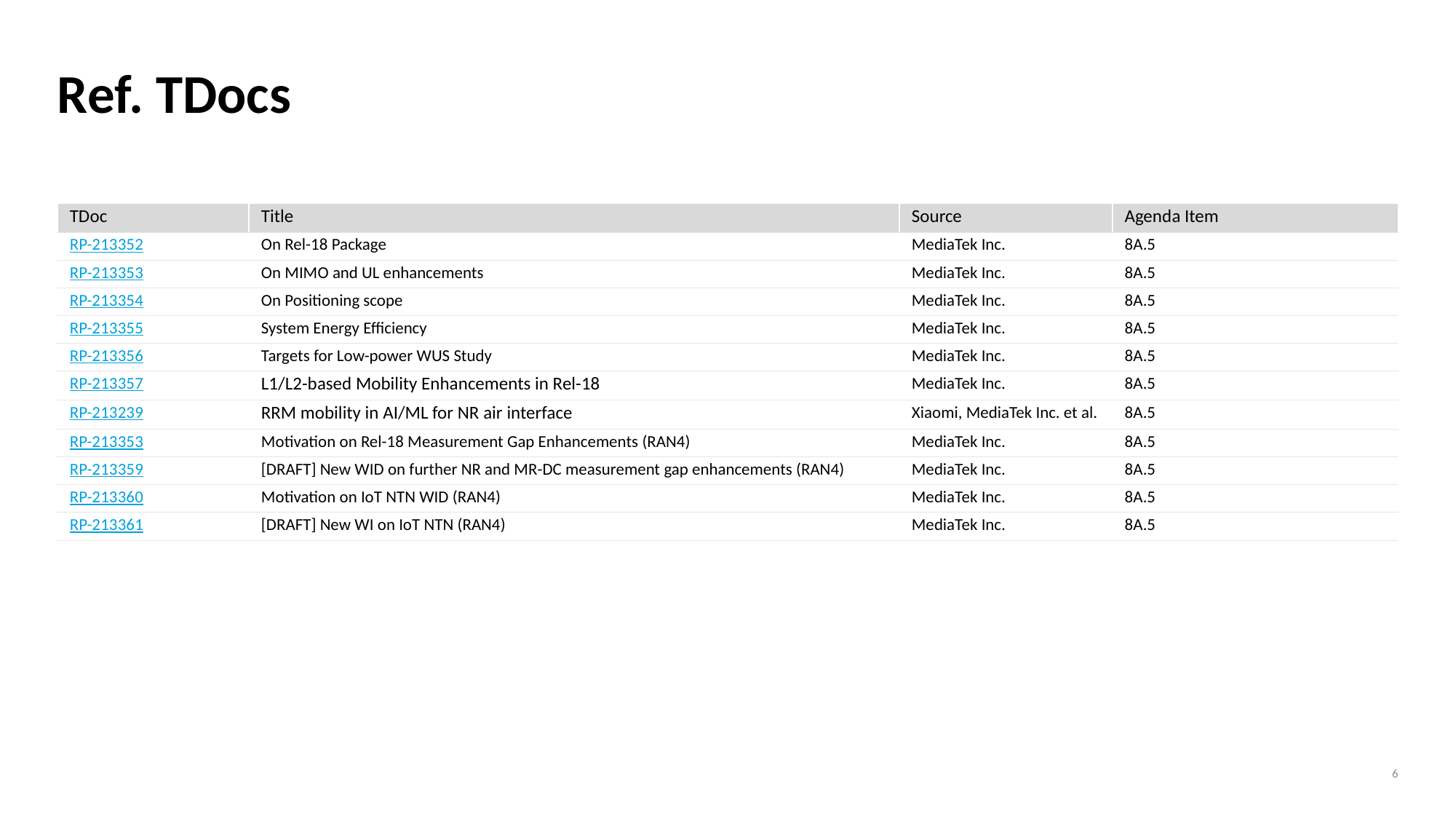

# Ref. TDocs
| TDoc | Title | Source | Agenda Item |
| --- | --- | --- | --- |
| RP-213352 | On Rel-18 Package | MediaTek Inc. | 8A.5 |
| RP-213353 | On MIMO and UL enhancements | MediaTek Inc. | 8A.5 |
| RP-213354 | On Positioning scope | MediaTek Inc. | 8A.5 |
| RP-213355 | System Energy Efficiency | MediaTek Inc. | 8A.5 |
| RP-213356 | Targets for Low-power WUS Study | MediaTek Inc. | 8A.5 |
| RP-213357 | L1/L2-based Mobility Enhancements in Rel-18 | MediaTek Inc. | 8A.5 |
| RP-213239 | RRM mobility in AI/ML for NR air interface | Xiaomi, MediaTek Inc. et al. | 8A.5 |
| RP-213353 | Motivation on Rel-18 Measurement Gap Enhancements (RAN4) | MediaTek Inc. | 8A.5 |
| RP-213359 | [DRAFT] New WID on further NR and MR-DC measurement gap enhancements (RAN4) | MediaTek Inc. | 8A.5 |
| RP-213360 | Motivation on IoT NTN WID (RAN4) | MediaTek Inc. | 8A.5 |
| RP-213361 | [DRAFT] New WI on IoT NTN (RAN4) | MediaTek Inc. | 8A.5 |
6